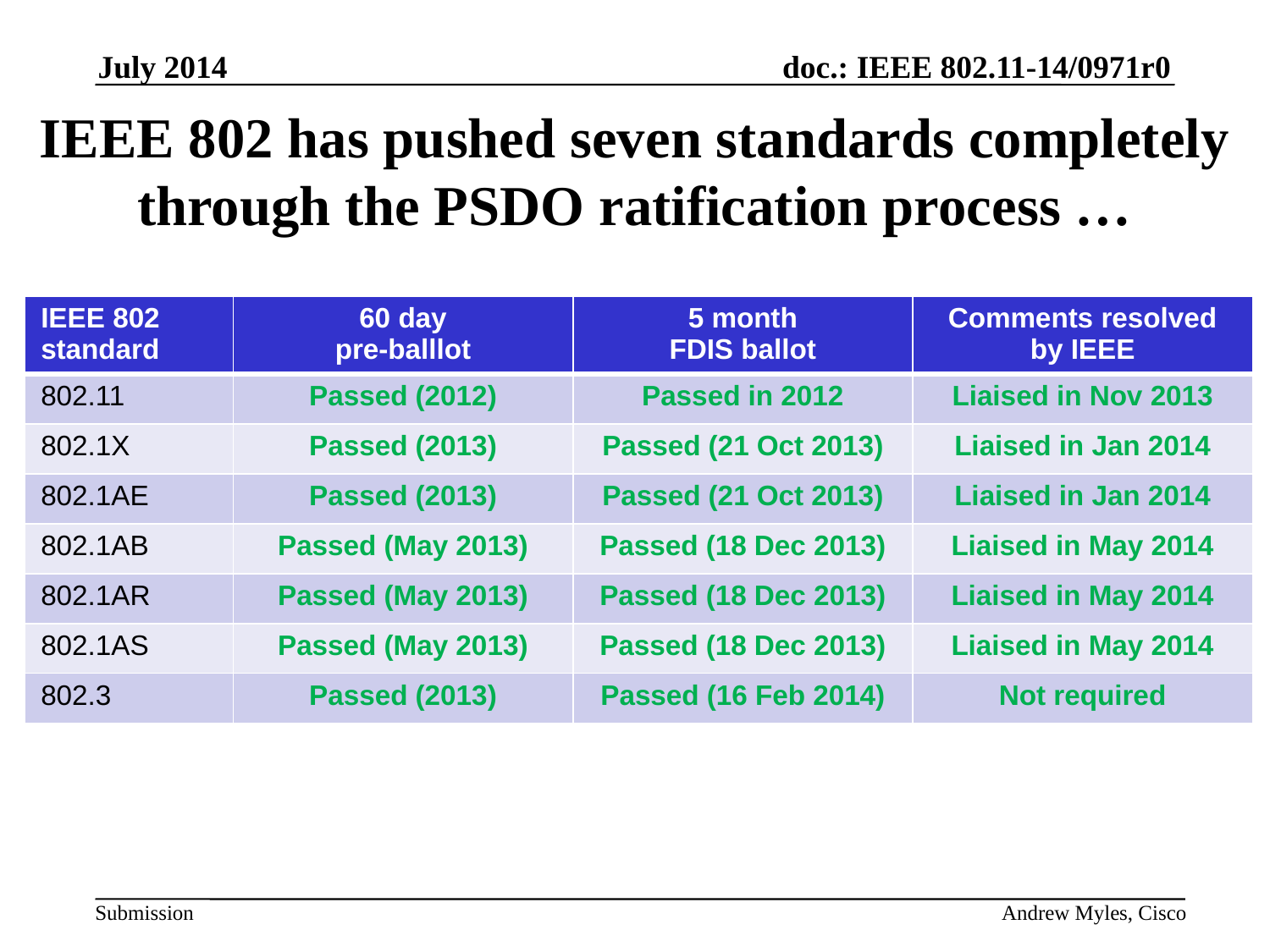

July 2014
# IEEE 802 has pushed seven standards completely through the PSDO ratification process …
| IEEE 802 standard | 60 day pre-balllot | 5 month FDIS ballot | Comments resolved by IEEE |
| --- | --- | --- | --- |
| 802.11 | Passed (2012) | Passed in 2012 | Liaised in Nov 2013 |
| 802.1X | Passed (2013) | Passed (21 Oct 2013) | Liaised in Jan 2014 |
| 802.1AE | Passed (2013) | Passed (21 Oct 2013) | Liaised in Jan 2014 |
| 802.1AB | Passed (May 2013) | Passed (18 Dec 2013) | Liaised in May 2014 |
| 802.1AR | Passed (May 2013) | Passed (18 Dec 2013) | Liaised in May 2014 |
| 802.1AS | Passed (May 2013) | Passed (18 Dec 2013) | Liaised in May 2014 |
| 802.3 | Passed (2013) | Passed (16 Feb 2014) | Not required |
Andrew Myles, Cisco